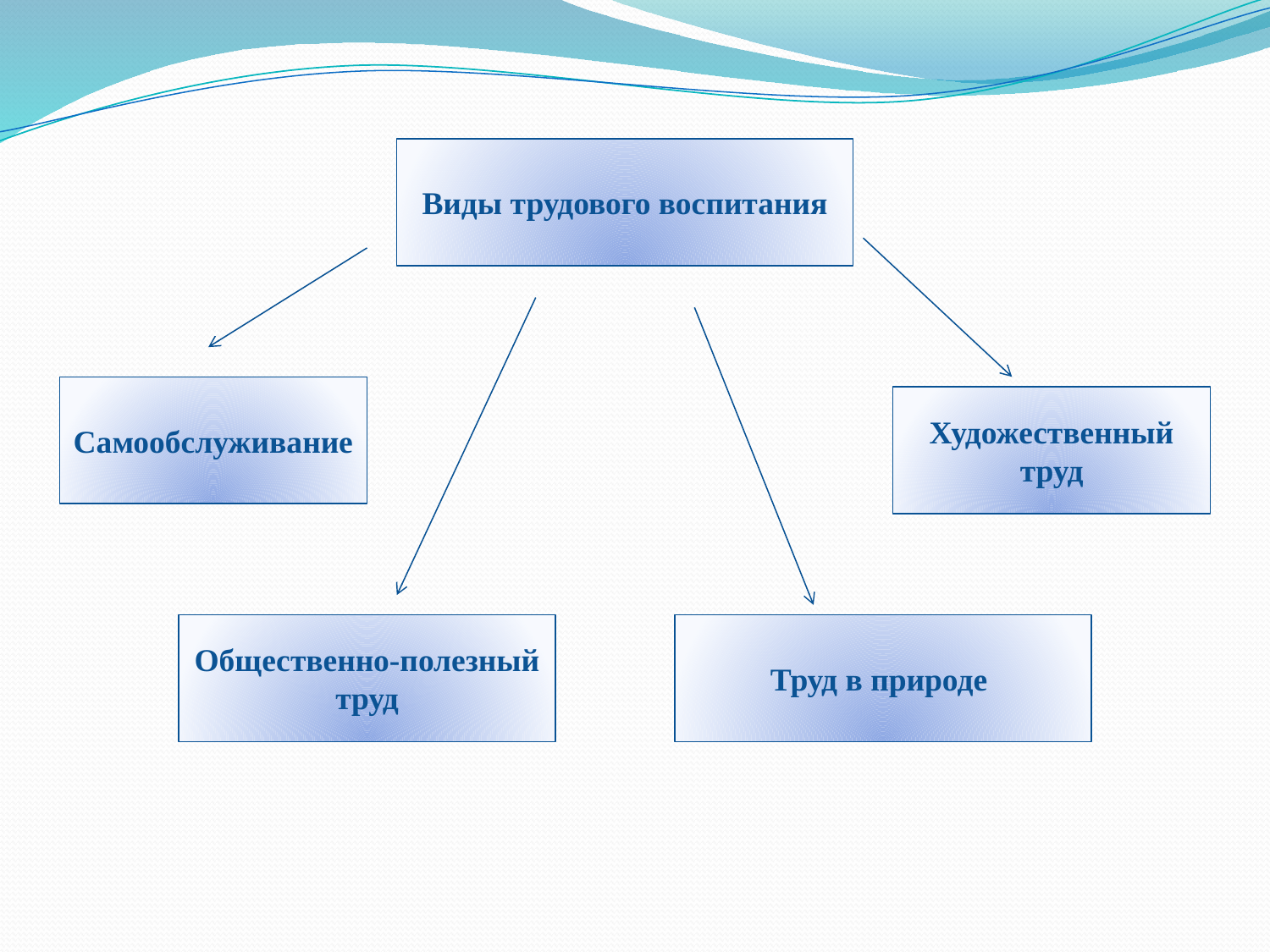

Виды трудового воспитания
Самообслуживание
Художественный труд
Общественно-полезный труд
Труд в природе